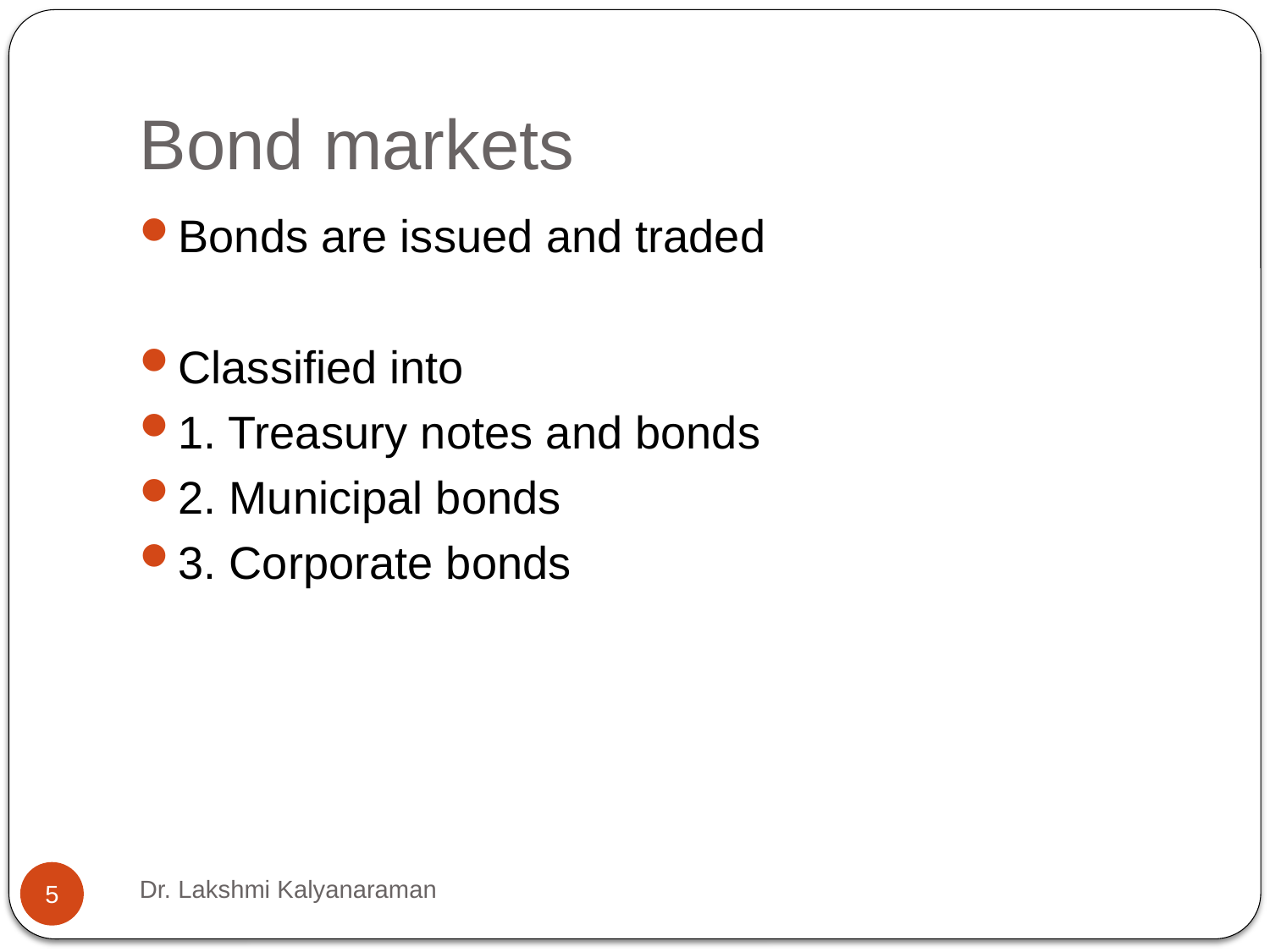

# Bond markets
Bonds are issued and traded

Classified into
1. Treasury notes and bonds
2. Municipal bonds
3. Corporate bonds
Dr. Lakshmi Kalyanaraman
5